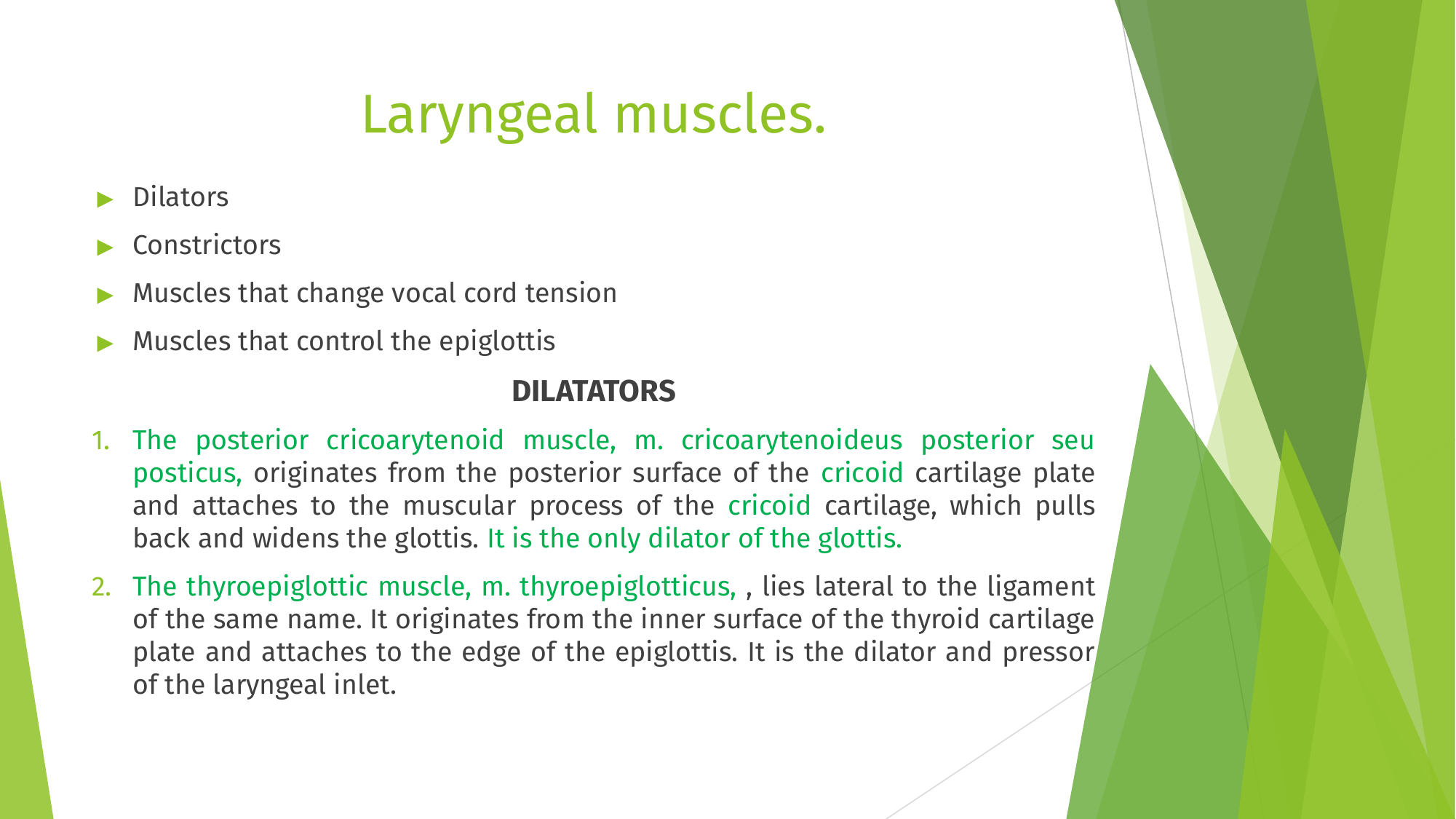

# Laryngeal muscles.
Dilators
Constrictors
Muscles that change vocal cord tension
Muscles that control the epiglottis
DILATATORS
The posterior cricoarytenoid muscle, m. cricoarytenoideus posterior seu posticus, originates from the posterior surface of the cricoid cartilage plate and attaches to the muscular process of the cricoid cartilage, which pulls back and widens the glottis. It is the only dilator of the glottis.
The thyroepiglottic muscle, m. thyroepiglotticus, , lies lateral to the ligament of the same name. It originates from the inner surface of the thyroid cartilage plate and attaches to the edge of the epiglottis. It is the dilator and pressor of the laryngeal inlet.